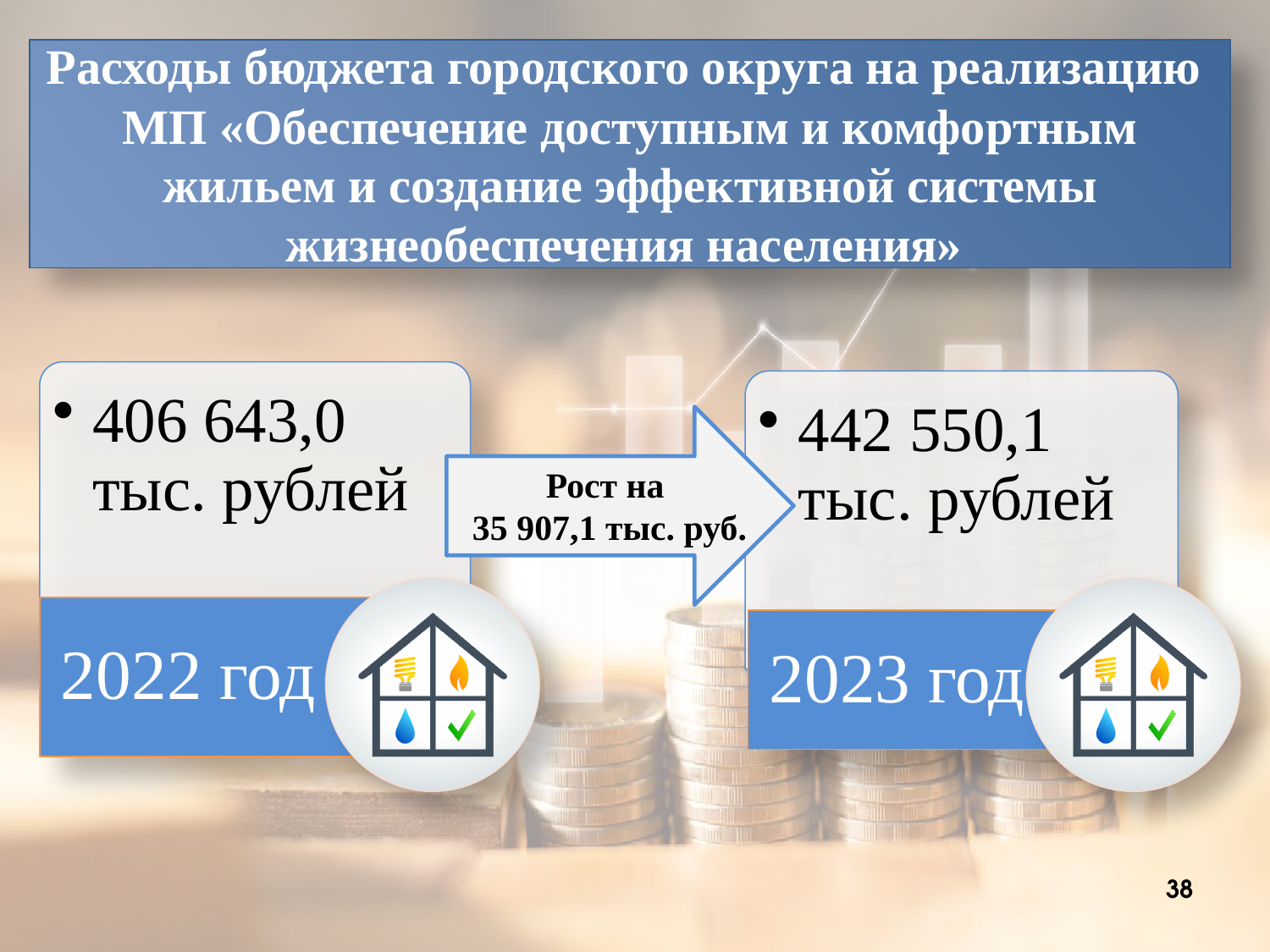

Расходы бюджета городского округа на реализацию
МП «Обеспечение доступным и комфортным жильем и создание эффективной системы жизнеобеспечения населения»
406 643,0    тыс. рублей
2022 год
442 550,1 тыс. рублей
2023 год

Рост на
 35 907,1 тыс. руб.
38